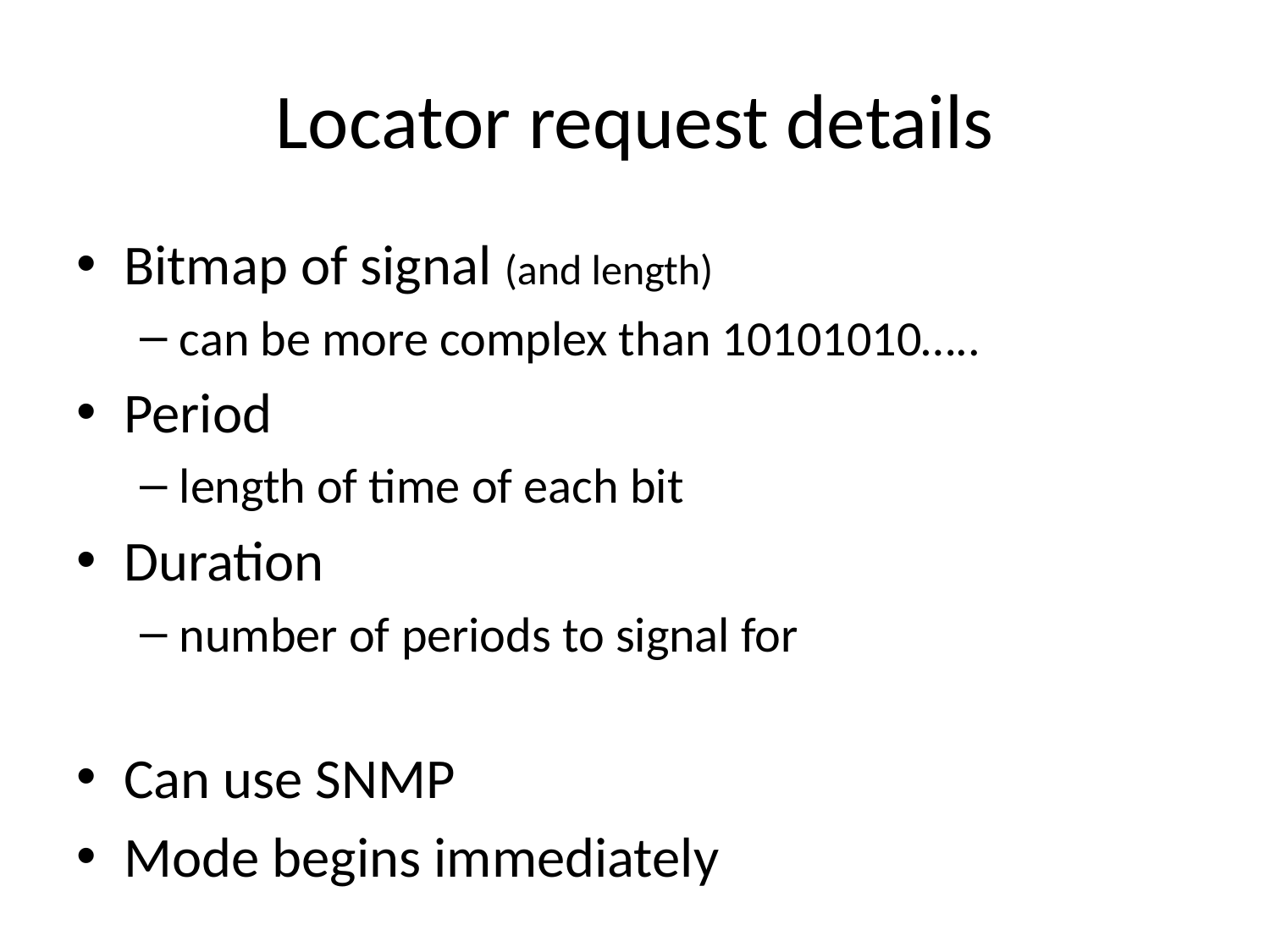

# Locator request details
Bitmap of signal (and length)
can be more complex than 10101010…..
Period
length of time of each bit
Duration
number of periods to signal for

Can use SNMP
Mode begins immediately